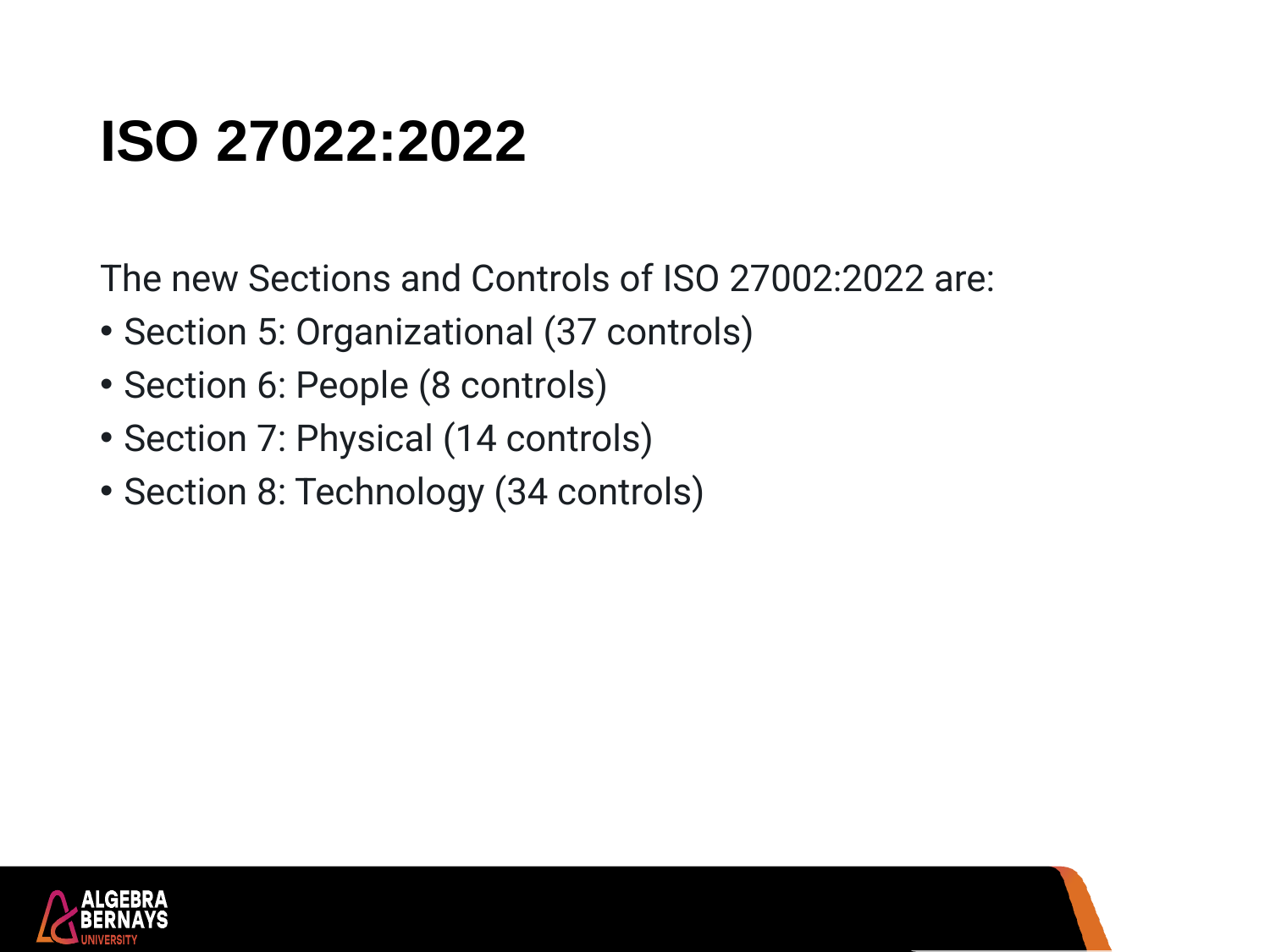

# ISO 27022:2022
The new Sections and Controls of ISO 27002:2022 are:
Section 5: Organizational (37 controls)
Section 6: People (8 controls)
Section 7: Physical (14 controls)
Section 8: Technology (34 controls)